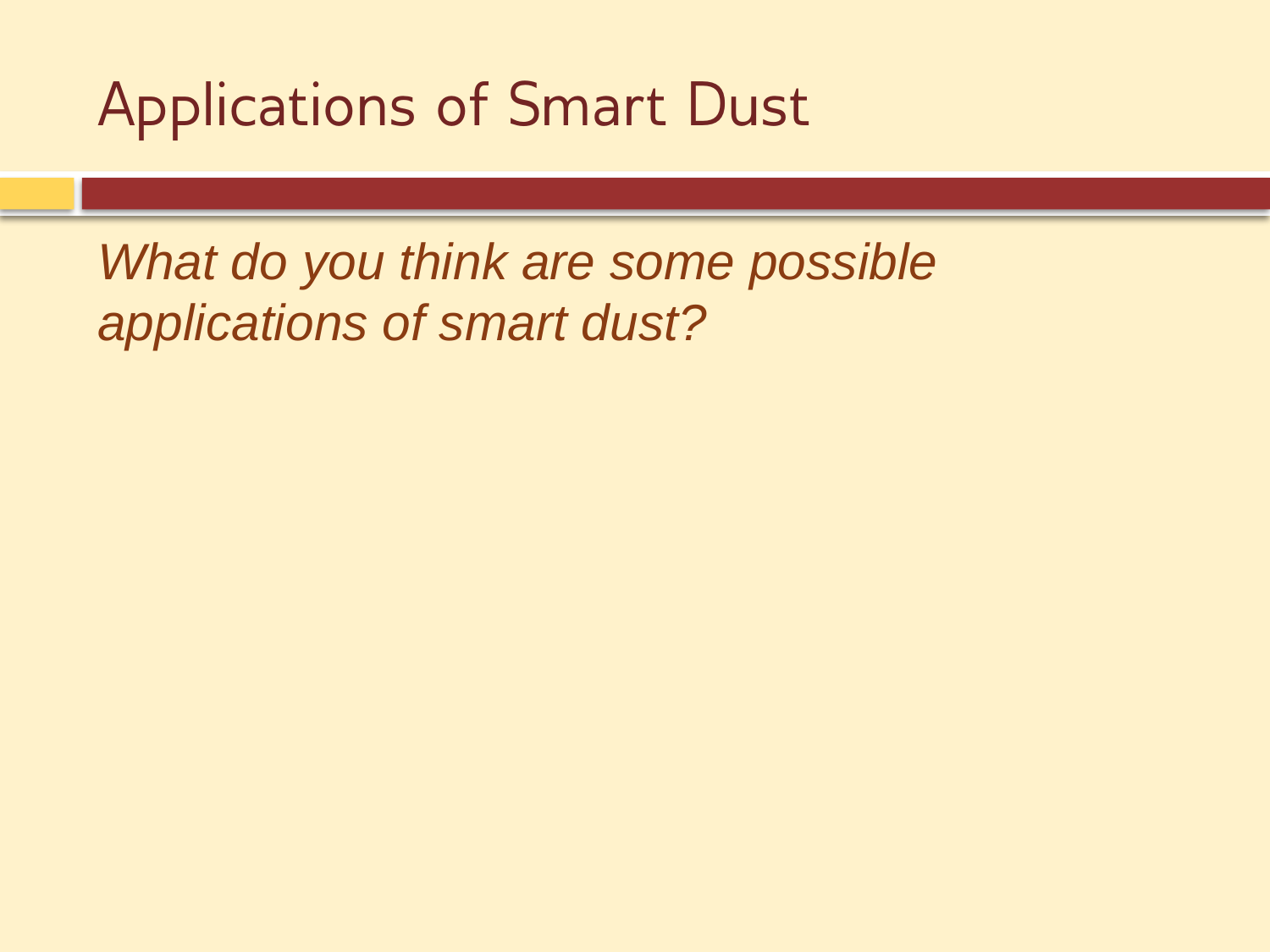

# Applications of Smart Dust
What do you think are some possible applications of smart dust?